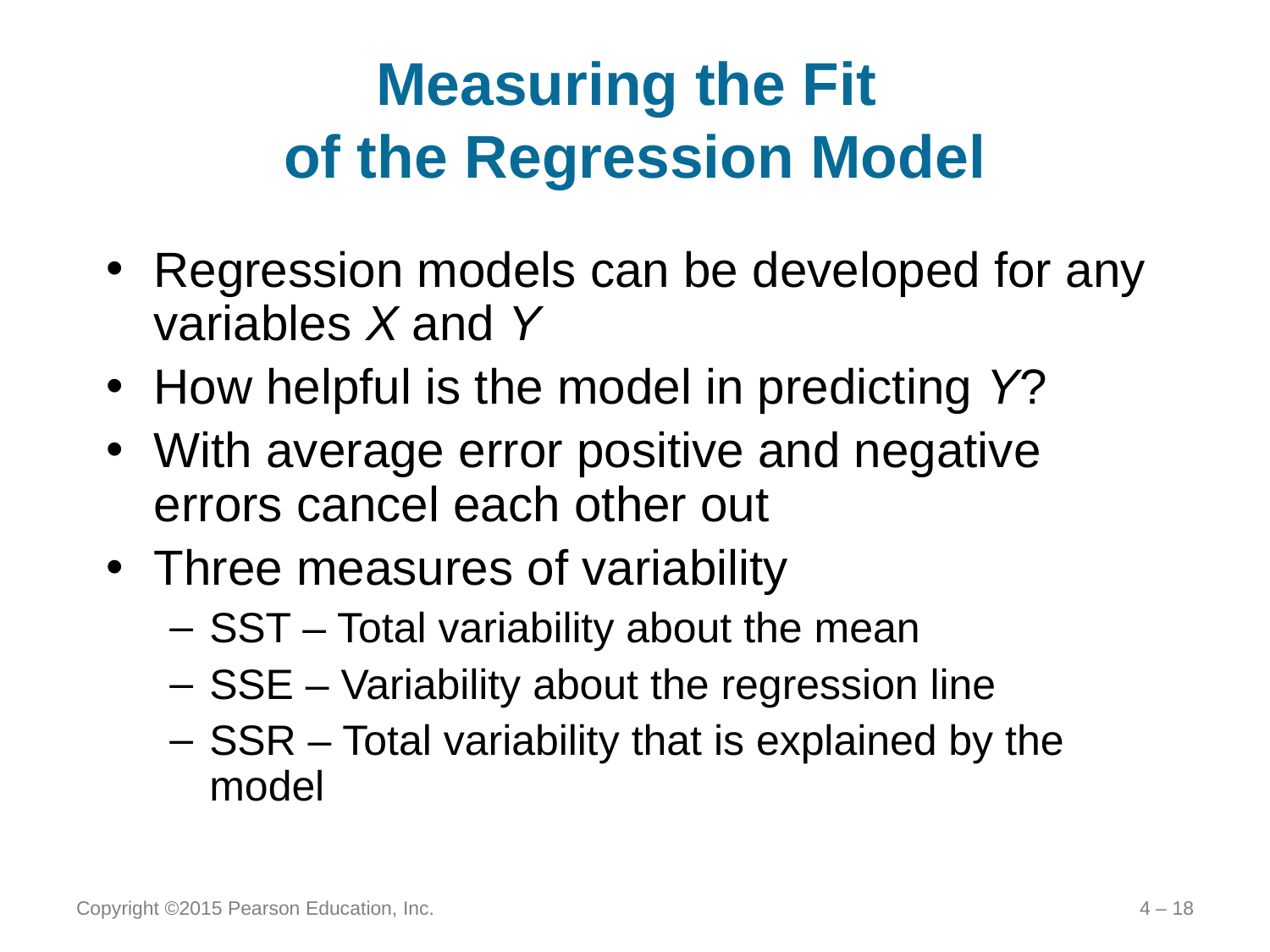

# Measuring the Fit of the Regression Model
Regression models can be developed for any variables X and Y
How helpful is the model in predicting Y?
With average error positive and negative errors cancel each other out
Three measures of variability
SST – Total variability about the mean
SSE – Variability about the regression line
SSR – Total variability that is explained by the model

Copyright ©2015 Pearson Education, Inc.
4 – 18